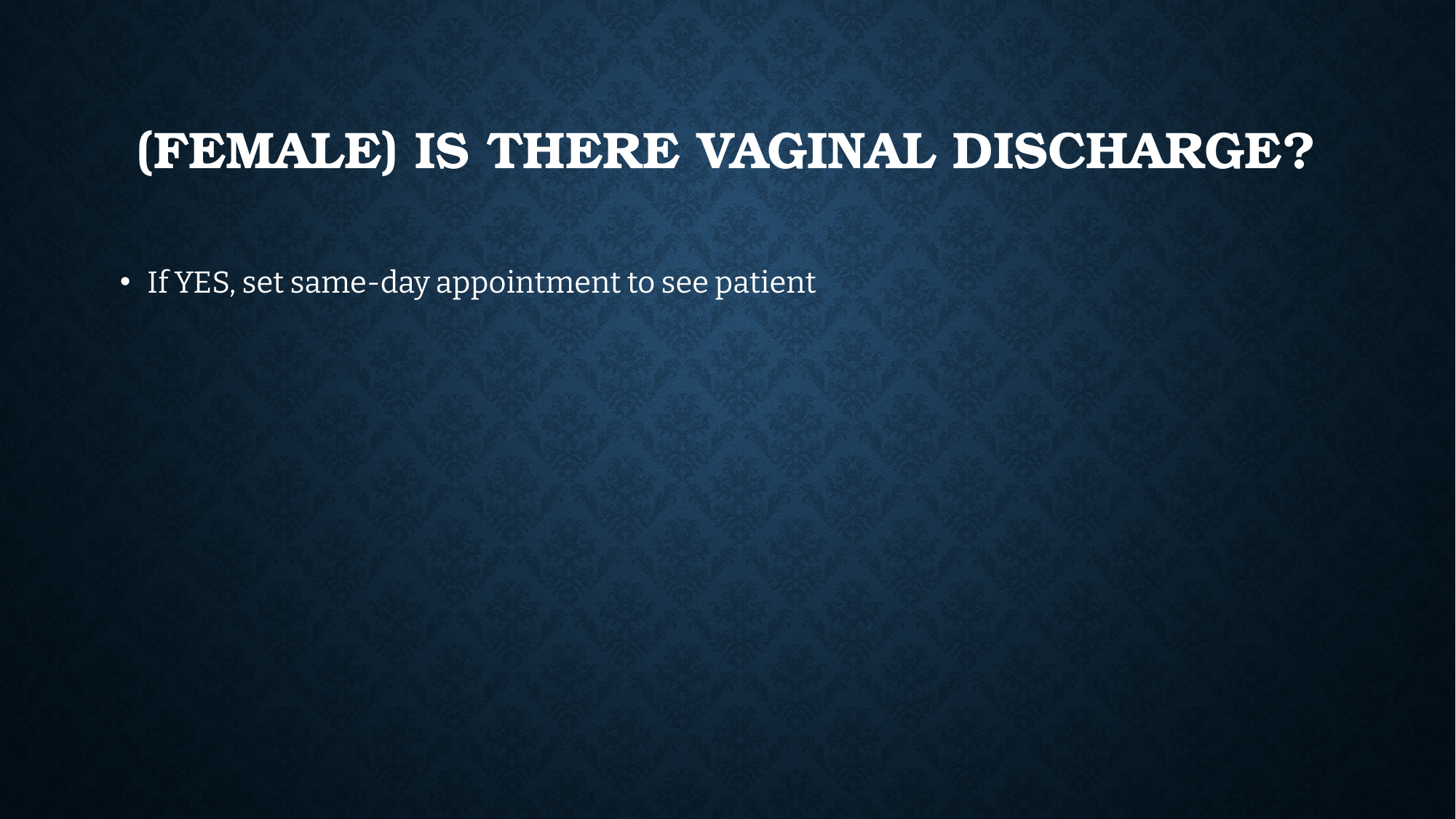

# (Female) Is there vaginal discharge?
If YES, set same-day appointment to see patient